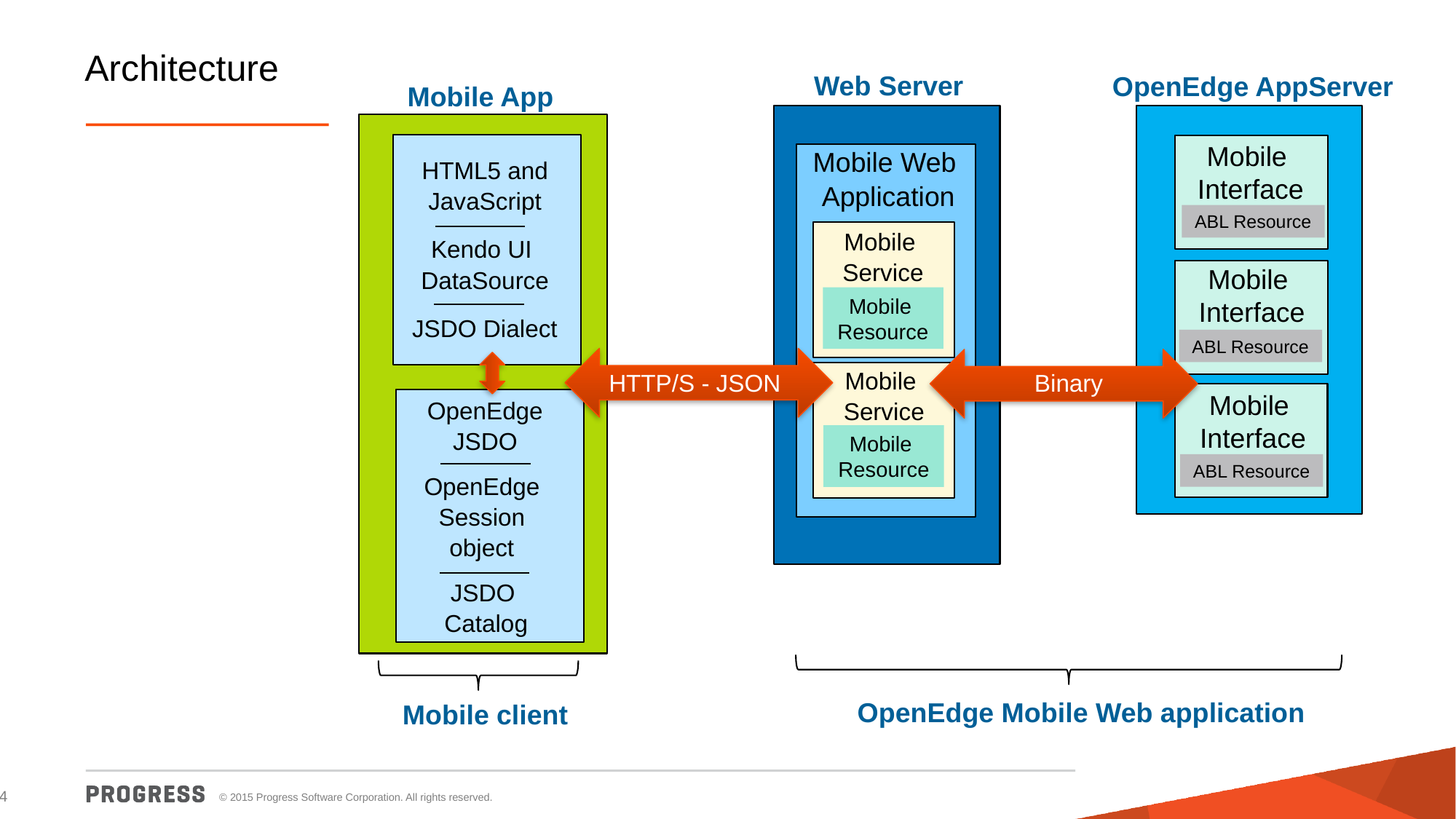

# Architecture
Web Server
OpenEdge AppServer
Mobile App

Mobile
Interface

Mobile Web
Application

Mobile
Service

Mobile
Service

Mobile
Resource
HTML5 and
JavaScript

Kendo UI
DataSource

JSDO Dialect
ABL Resource
Mobile
Interface

Mobile
Resource
ABL Resource

HTTP/S - JSON
Binary
Mobile
Resource

Mobile
Interface

OpenEdge
JSDO

ABL Resource
OpenEdge
Session
object
JSDO
Catalog

OpenEdge Mobile Web application
Mobile client